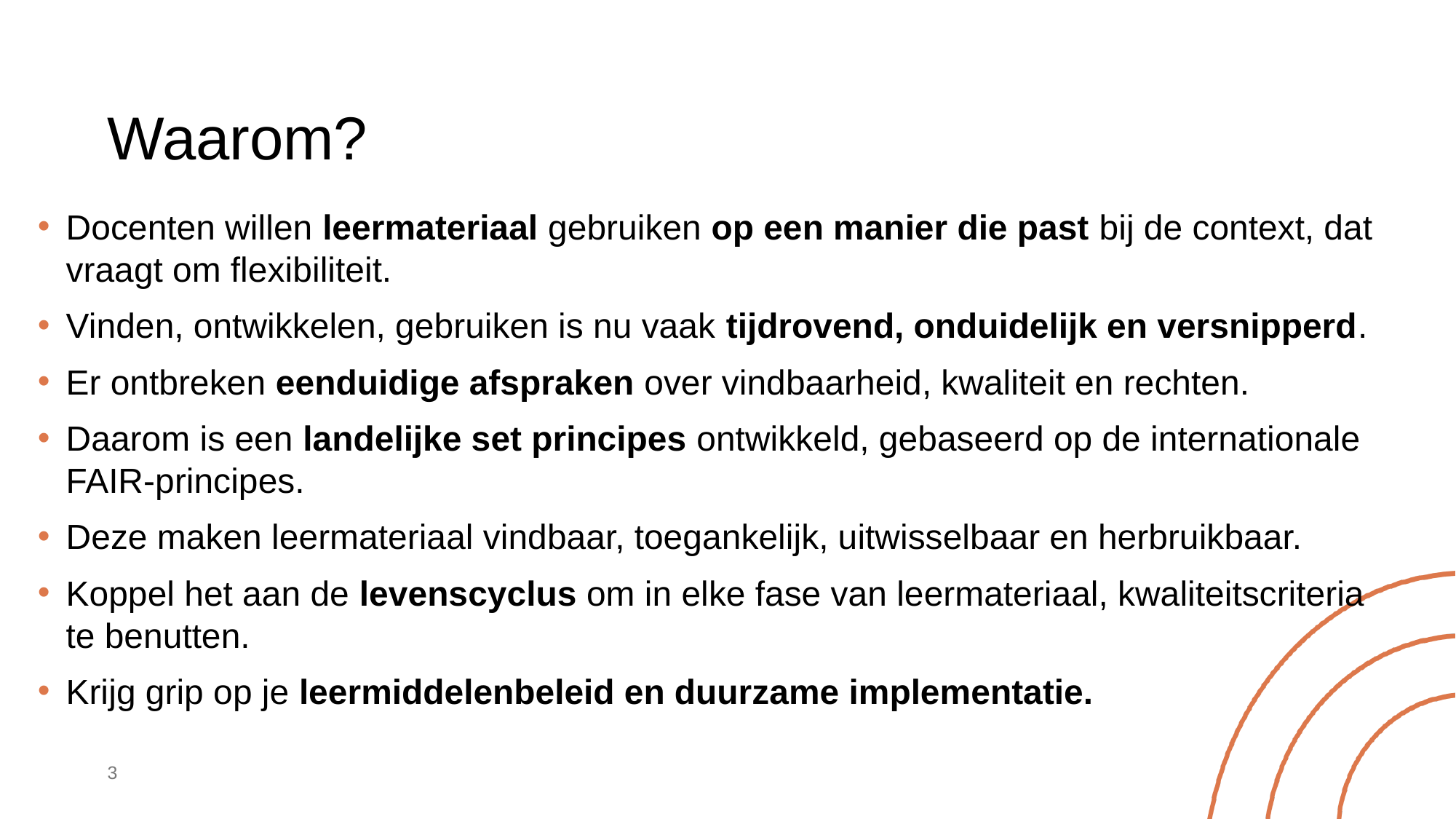

# Waarom?
Docenten willen leermateriaal gebruiken op een manier die past bij de context, dat vraagt om flexibiliteit.
Vinden, ontwikkelen, gebruiken is nu vaak tijdrovend, onduidelijk en versnipperd.
Er ontbreken eenduidige afspraken over vindbaarheid, kwaliteit en rechten.
Daarom is een landelijke set principes ontwikkeld, gebaseerd op de internationale FAIR-principes.
Deze maken leermateriaal vindbaar, toegankelijk, uitwisselbaar en herbruikbaar.
Koppel het aan de levenscyclus om in elke fase van leermateriaal, kwaliteitscriteria te benutten.
Krijg grip op je leermiddelenbeleid en duurzame implementatie.

3